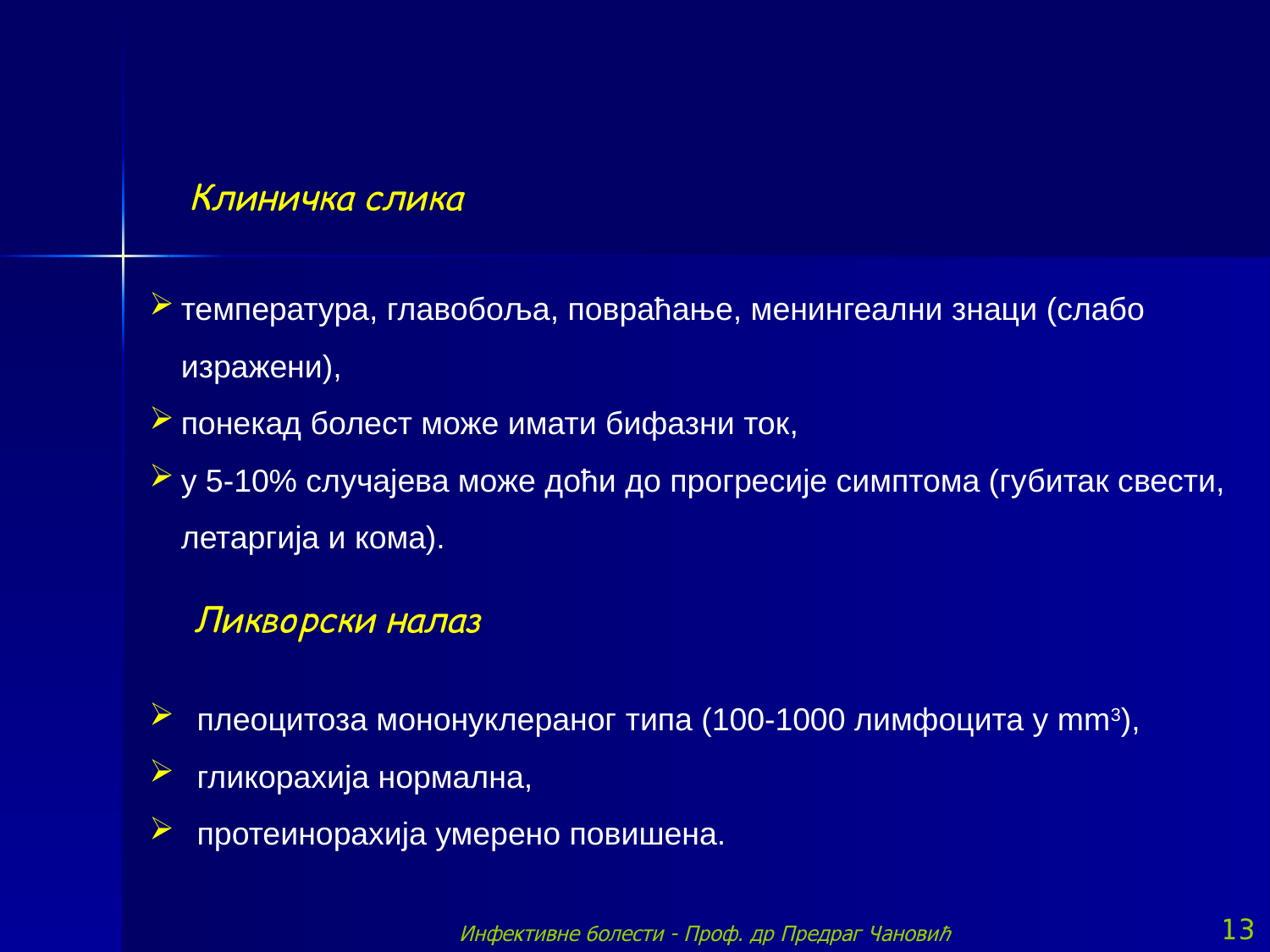

Клиничка слика
температура, главобоља, повраћање, менингеални знаци (слабо изражени),
понекад болест може имати бифазни ток,
у 5-10% случајева може доћи до прогресије симптома (губитак свести,
летаргија и кома).
Ликворски налаз
  плеоцитоза мононуклераног типа (100-1000 лимфоцита у mm3),
  гликорахија нормална,
  протеинорахија умерено повишена.
Инфективне болести - Проф. др Предраг Чановић
13